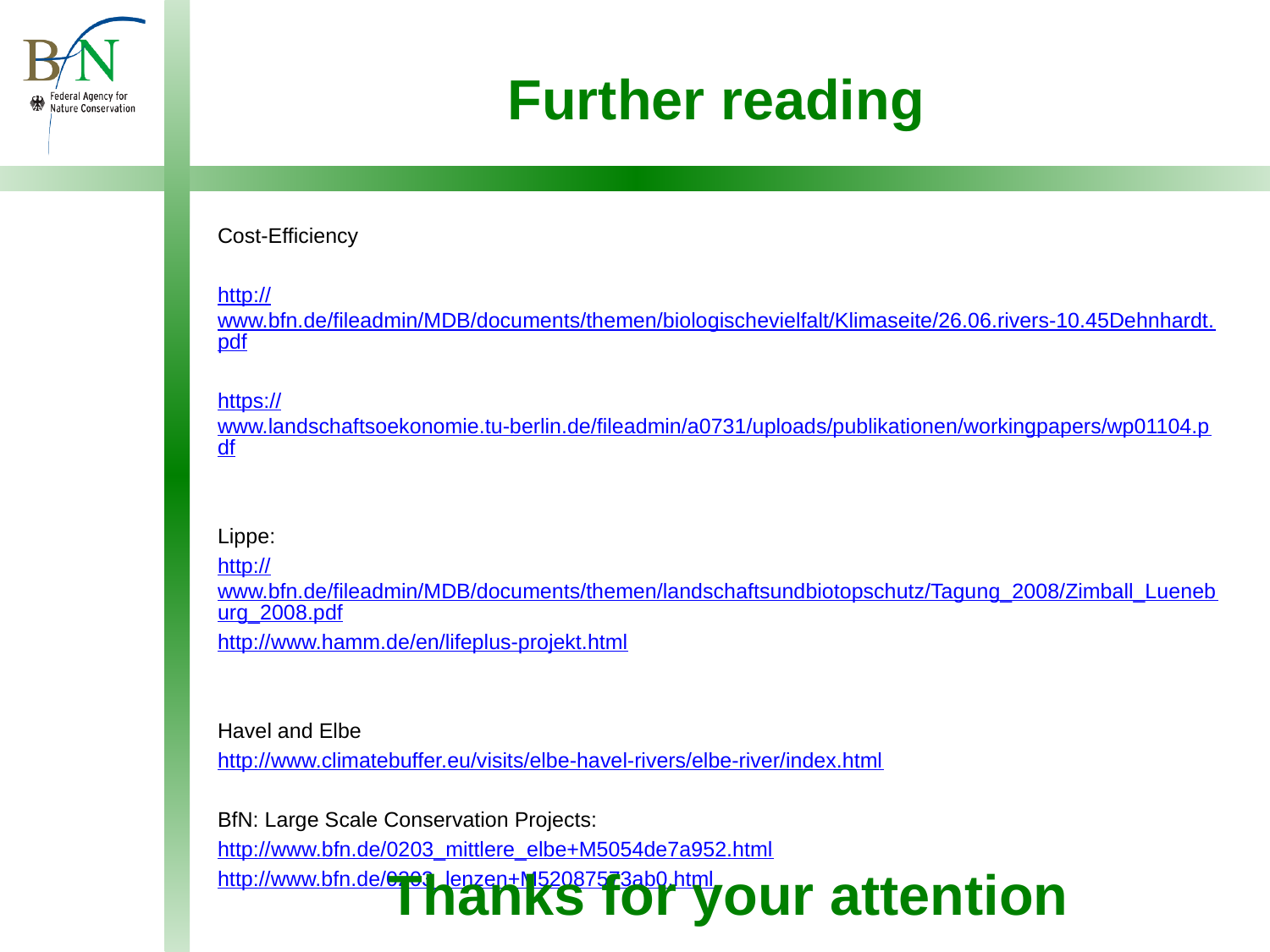

# Further reading
Cost-Efficiency

http://www.bfn.de/fileadmin/MDB/documents/themen/biologischevielfalt/Klimaseite/26.06.rivers-10.45Dehnhardt.pdf

https://www.landschaftsoekonomie.tu-berlin.de/fileadmin/a0731/uploads/publikationen/workingpapers/wp01104.pdf

Lippe:
http://www.bfn.de/fileadmin/MDB/documents/themen/landschaftsundbiotopschutz/Tagung_2008/Zimball_Lueneburg_2008.pdf
http://www.hamm.de/en/lifeplus-projekt.html

Havel and Elbe
http://www.climatebuffer.eu/visits/elbe-havel-rivers/elbe-river/index.html

BfN: Large Scale Conservation Projects:
http://www.bfn.de/0203_mittlere_elbe+M5054de7a952.html
http://www.bfn.de/0203_lenzen+M52087573ab0.html
Thanks for your attention